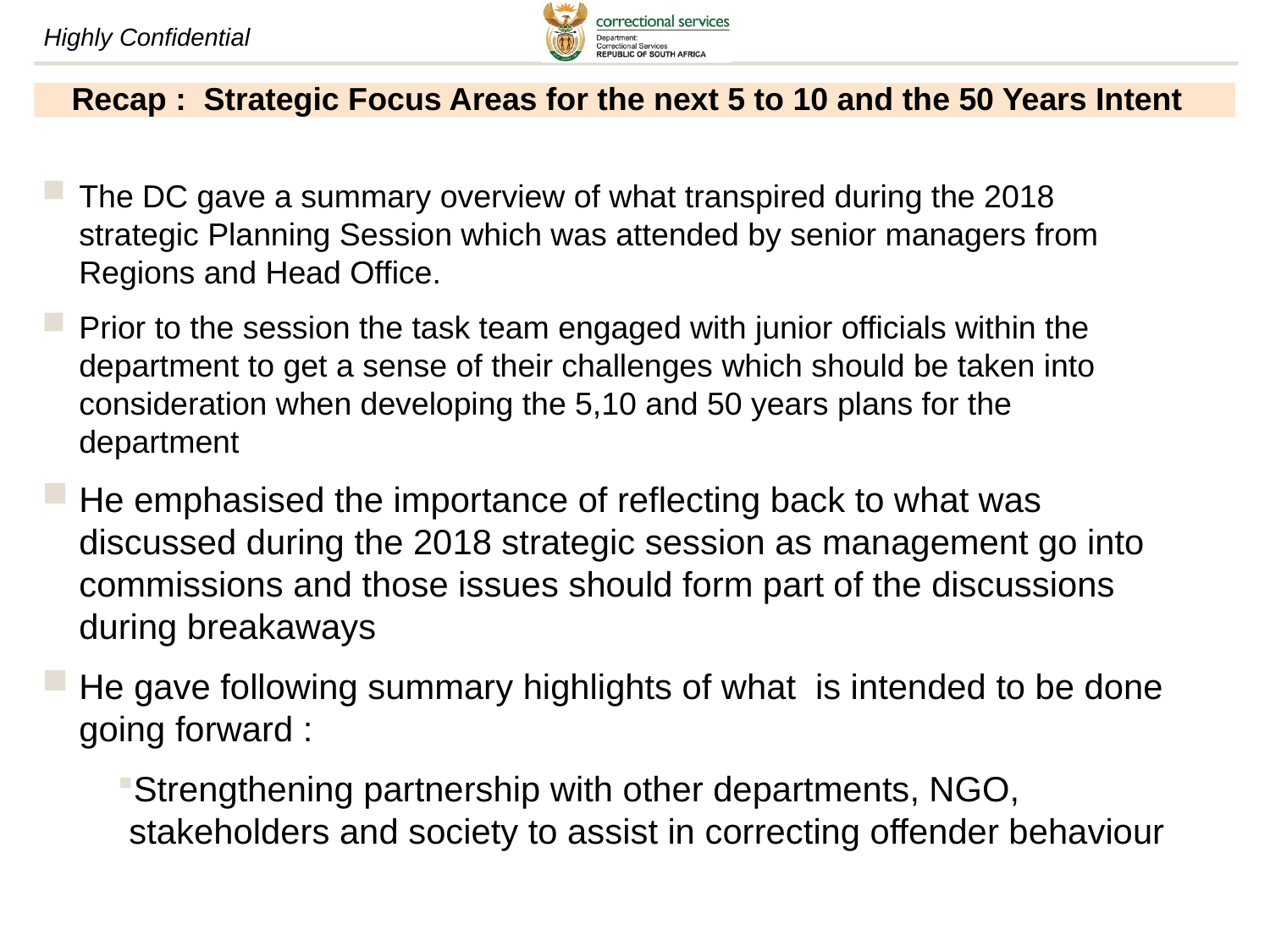

# Recap :  Strategic Focus Areas for the next 5 to 10 and the 50 Years Intent

The DC gave a summary overview of what transpired during the 2018 strategic Planning Session which was attended by senior managers from Regions and Head Office.
Prior to the session the task team engaged with junior officials within the department to get a sense of their challenges which should be taken into consideration when developing the 5,10 and 50 years plans for the department
He emphasised the importance of reflecting back to what was discussed during the 2018 strategic session as management go into commissions and those issues should form part of the discussions during breakaways
He gave following summary highlights of what  is intended to be done going forward :
Strengthening partnership with other departments, NGO, stakeholders and society to assist in correcting offender behaviour